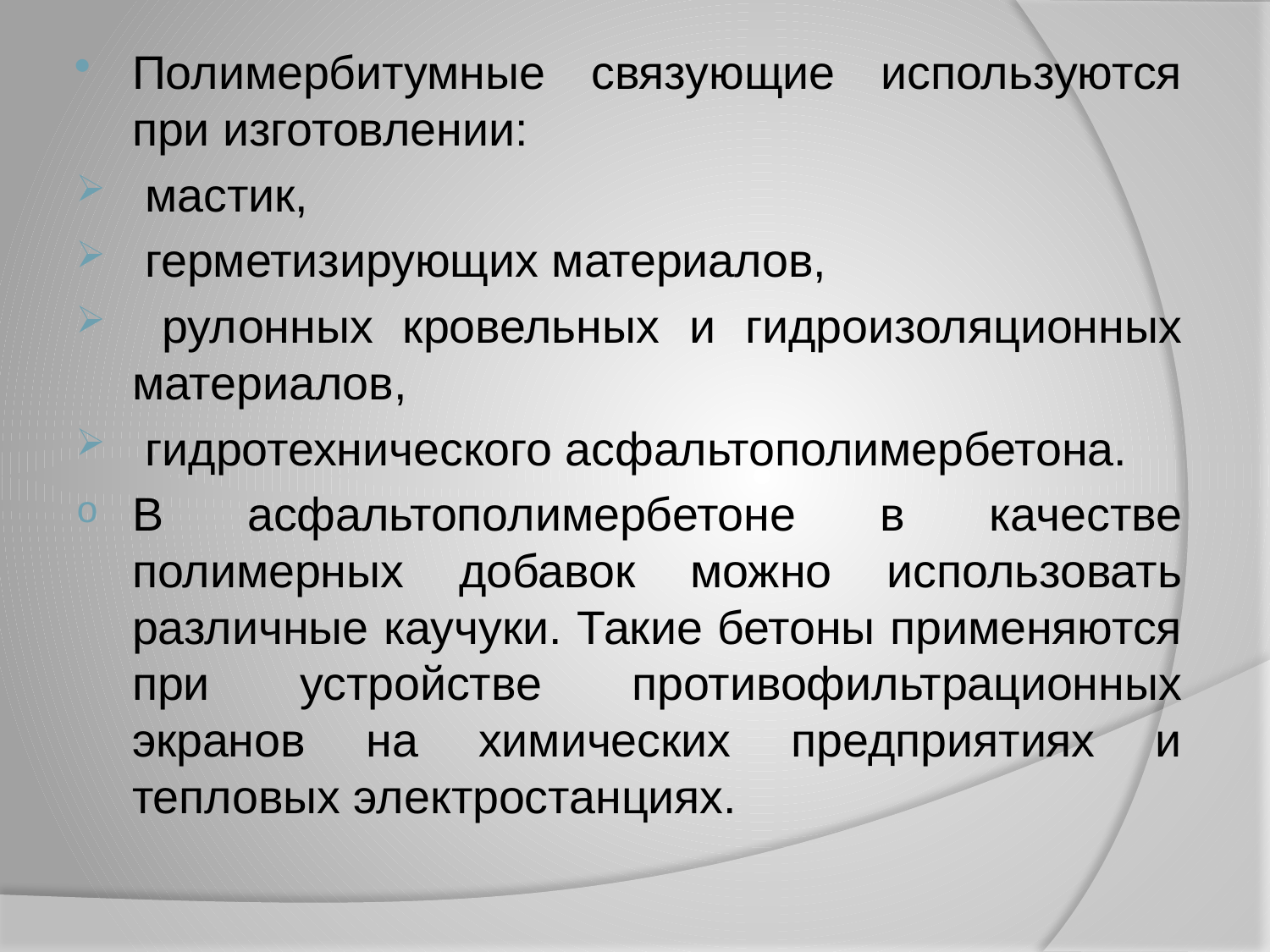

#
Полимербитумные связующие используются при изготовлении:
 мастик,
 герметизирующих материалов,
 рулонных кровельных и гидроизоляционных материалов,
 гидротехнического асфальтополимербетона.
В асфальтополимербетоне в качестве полимерных добавок можно использовать различные каучуки. Такие бетоны применяются при устройстве противофильтрационных экранов на химических предприятиях и тепловых электростанциях.